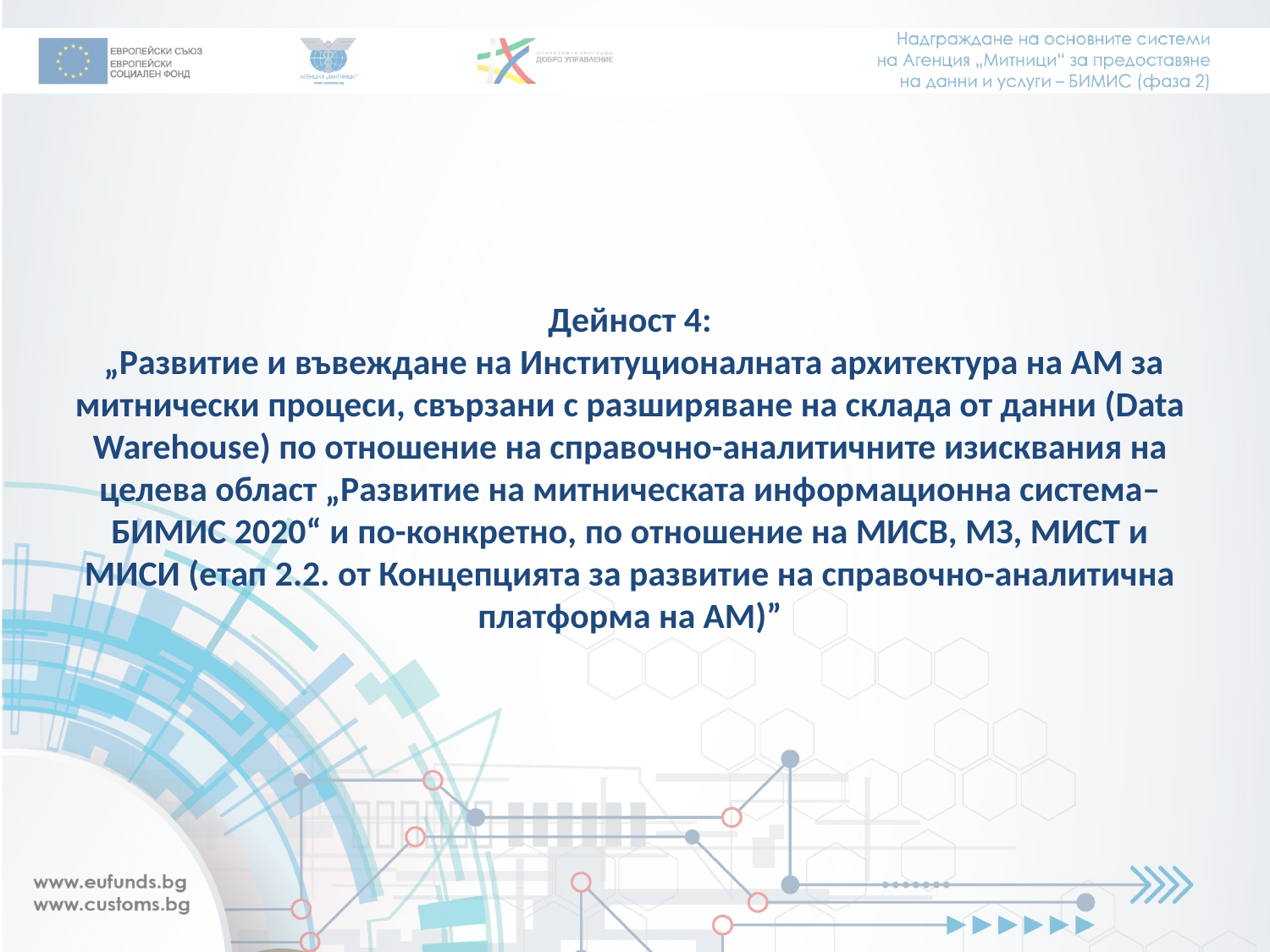

# Дейност 4: „Развитие и въвеждане на Институционалната архитектура на АМ за митнически процеси, свързани с разширяване на склада от данни (Data Warehouse) по отношение на справочно-аналитичните изисквания на целева област „Развитие на митническата информационна система–БИМИС 2020“ и по-конкретно, по отношение на МИСВ, МЗ, МИСТ и МИСИ (етап 2.2. от Концепцията за развитие на справочно-аналитична платформа на АМ)”